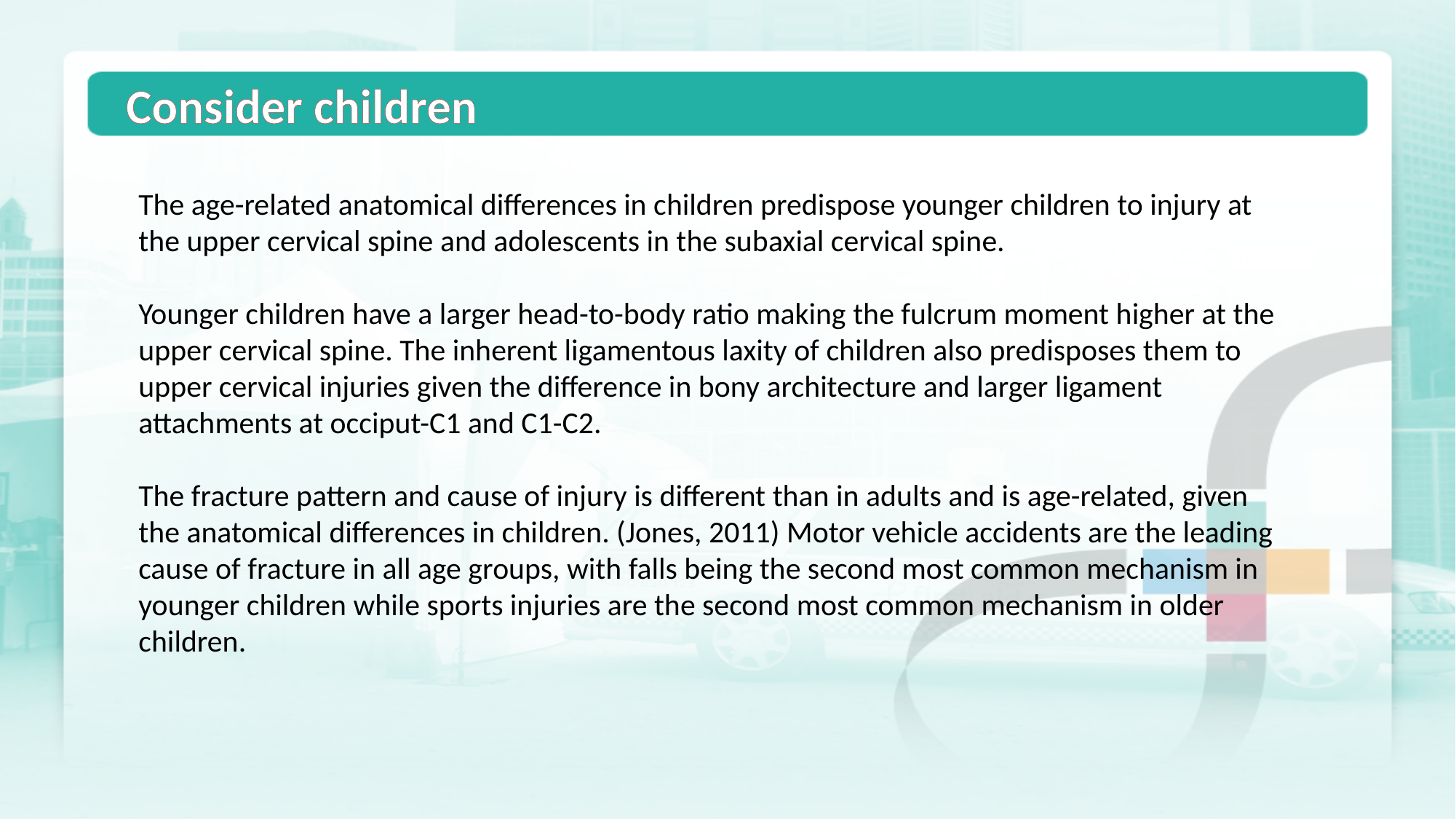

Consider children
The age-related anatomical differences in children predispose younger children to injury at the upper cervical spine and adolescents in the subaxial cervical spine.

Younger children have a larger head-to-body ratio making the fulcrum moment higher at the upper cervical spine. The inherent ligamentous laxity of children also predisposes them to upper cervical injuries given the difference in bony architecture and larger ligament attachments at occiput-C1 and C1-C2.

The fracture pattern and cause of injury is different than in adults and is age-related, given the anatomical differences in children. (Jones, 2011) Motor vehicle accidents are the leading cause of fracture in all age groups, with falls being the second most common mechanism in younger children while sports injuries are the second most common mechanism in older children.